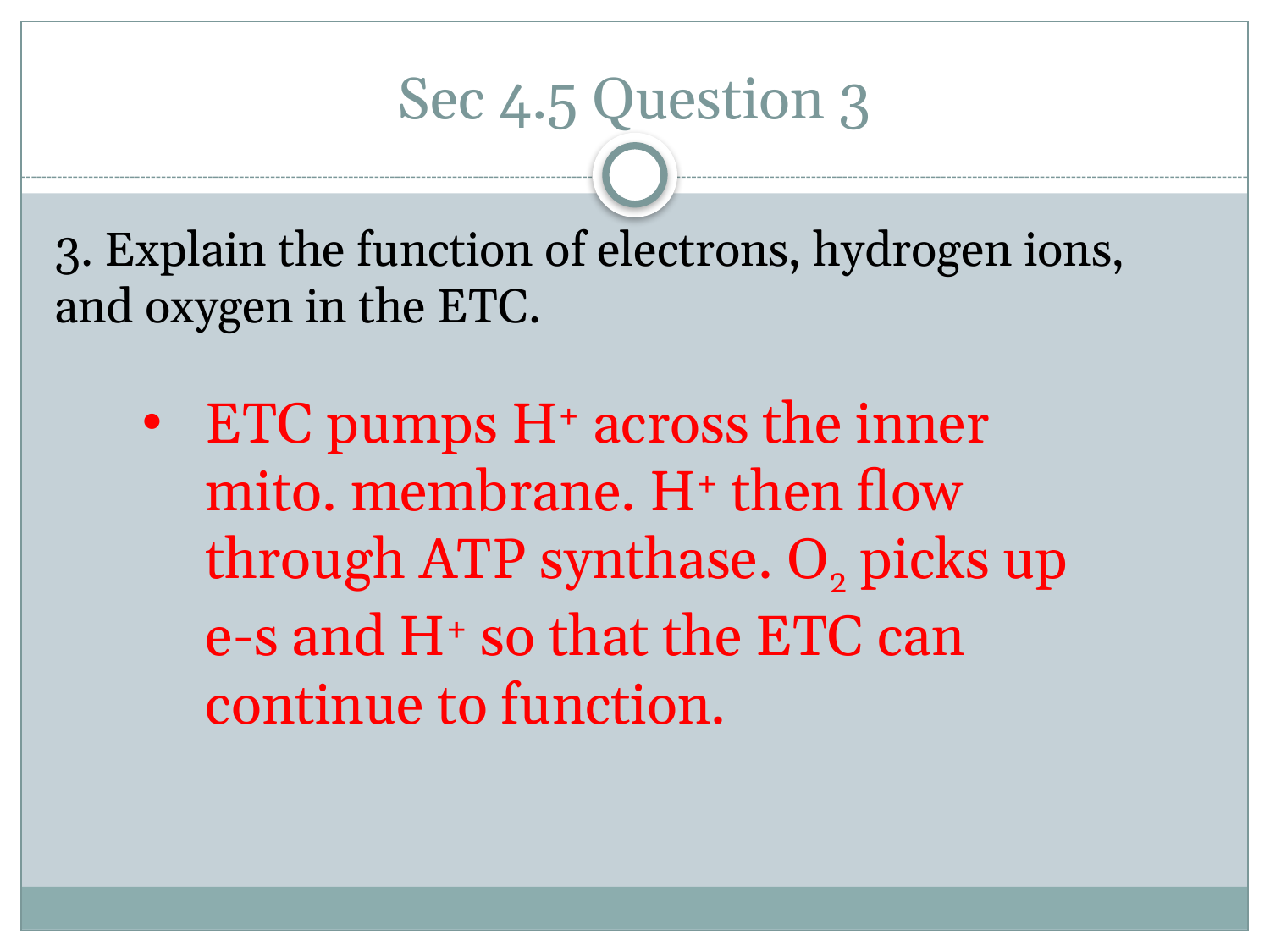

# Sec 4.5 Question 3
3. Explain the function of electrons, hydrogen ions, and oxygen in the ETC.
ETC pumps H+ across the inner mito. membrane. H+ then flow through ATP synthase. O2 picks up e-s and H+ so that the ETC can continue to function.